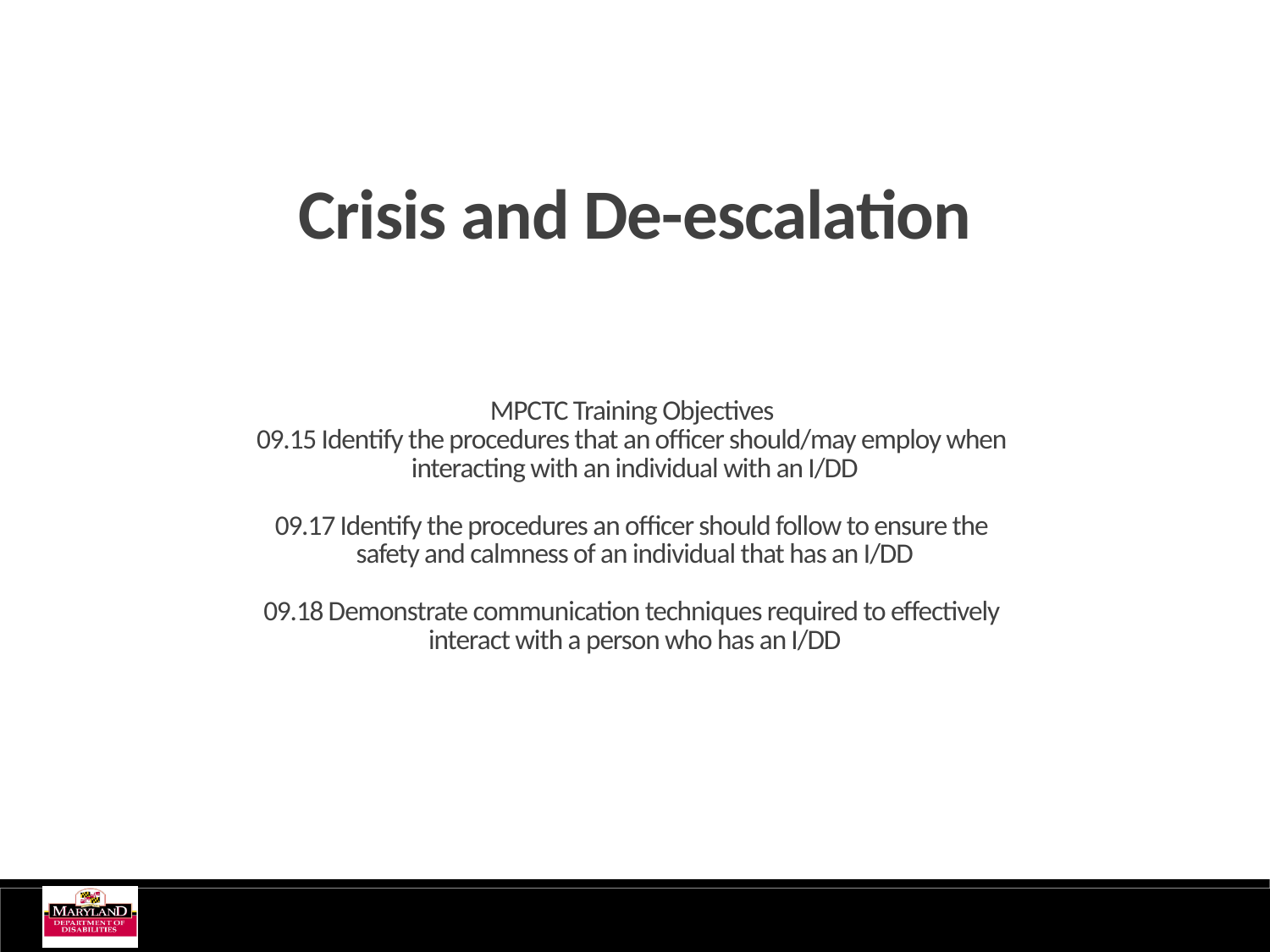

Crisis and De-escalation
MPCTC Training Objectives
09.15 Identify the procedures that an officer should/may employ when
interacting with an individual with an I/DD
09.17 Identify the procedures an officer should follow to ensure the
safety and calmness of an individual that has an I/DD
09.18 Demonstrate communication techniques required to effectively
interact with a person who has an I/DD